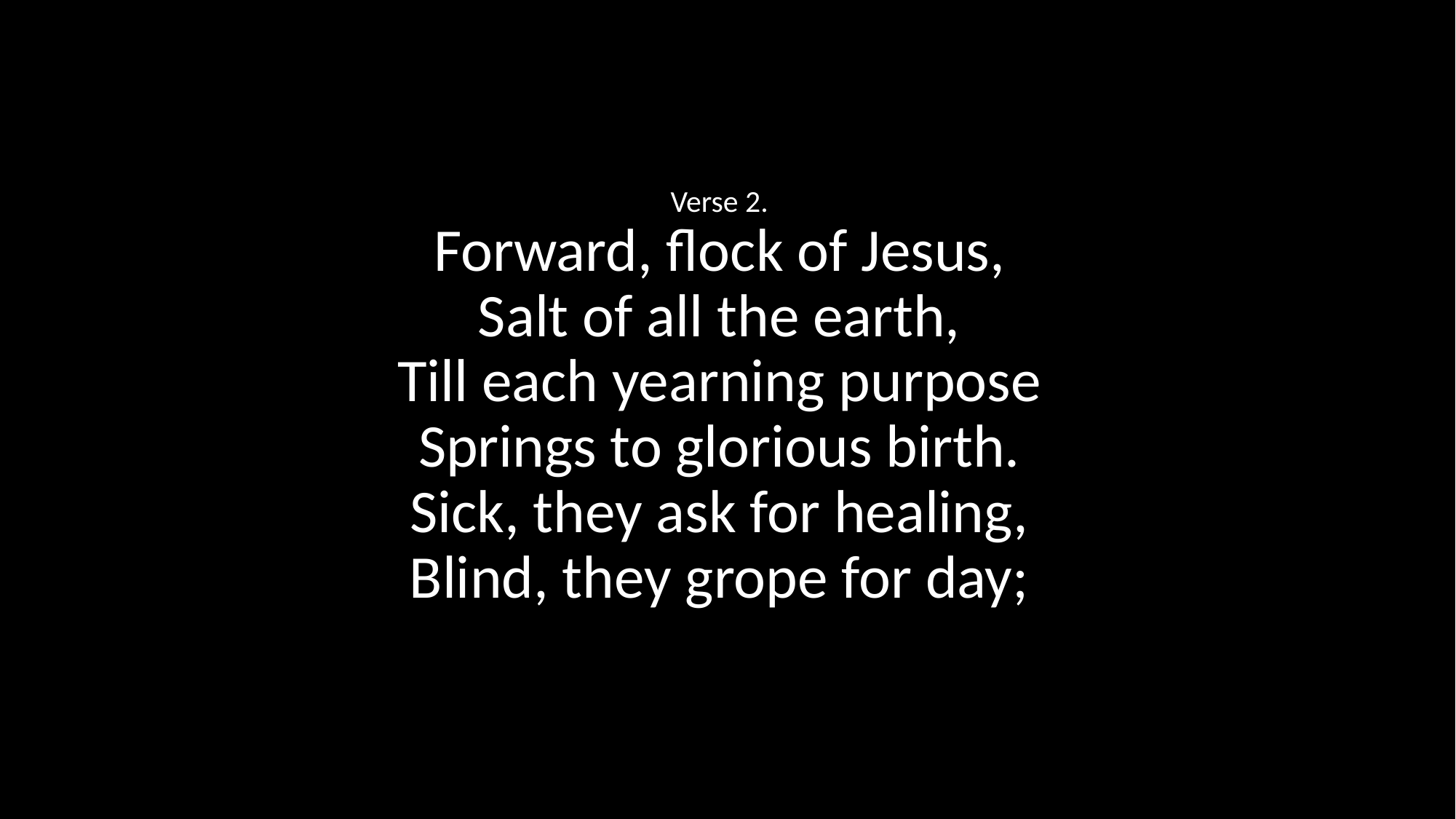

Verse 2.
Forward, flock of Jesus,
Salt of all the earth,
Till each yearning purpose
Springs to glorious birth.
Sick, they ask for healing,
Blind, they grope for day;